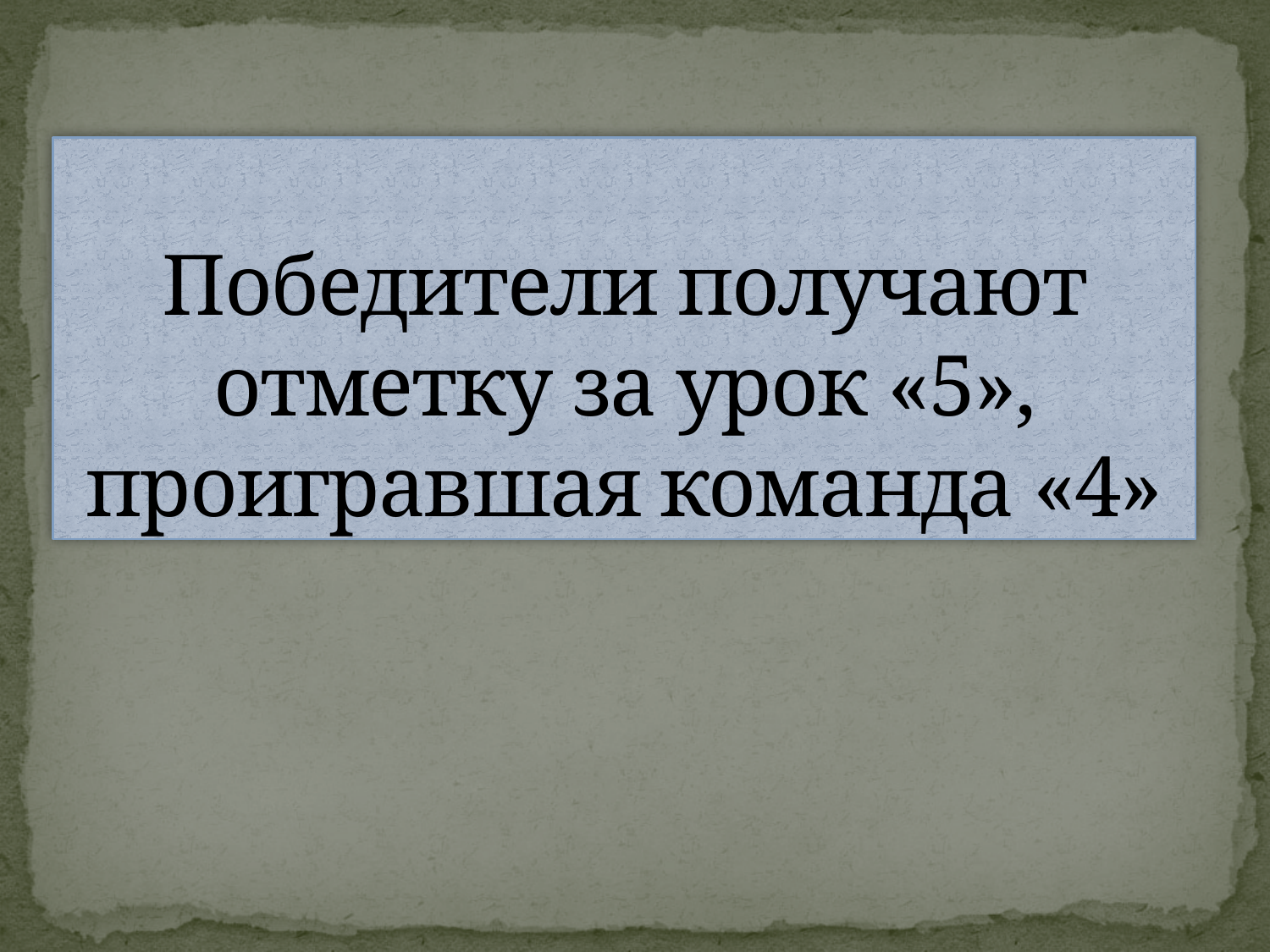

# Победители получают отметку за урок «5», проигравшая команда «4»